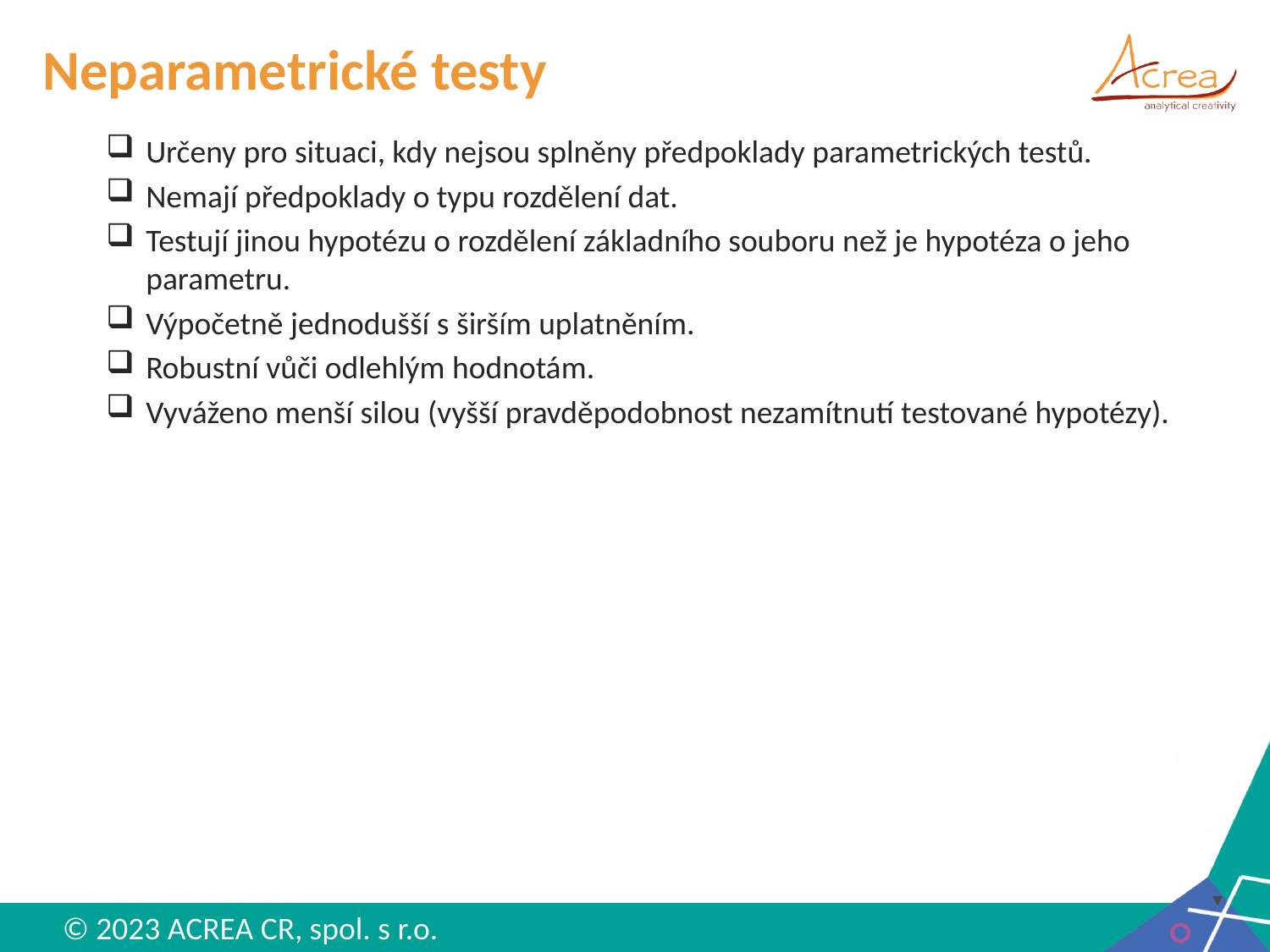

# Neparametrické testy
Určeny pro situaci, kdy nejsou splněny předpoklady parametrických testů.
Nemají předpoklady o typu rozdělení dat.
Testují jinou hypotézu o rozdělení základního souboru než je hypotéza o jeho parametru.
Výpočetně jednodušší s širším uplatněním.
Robustní vůči odlehlým hodnotám.
Vyváženo menší silou (vyšší pravděpodobnost nezamítnutí testované hypotézy).